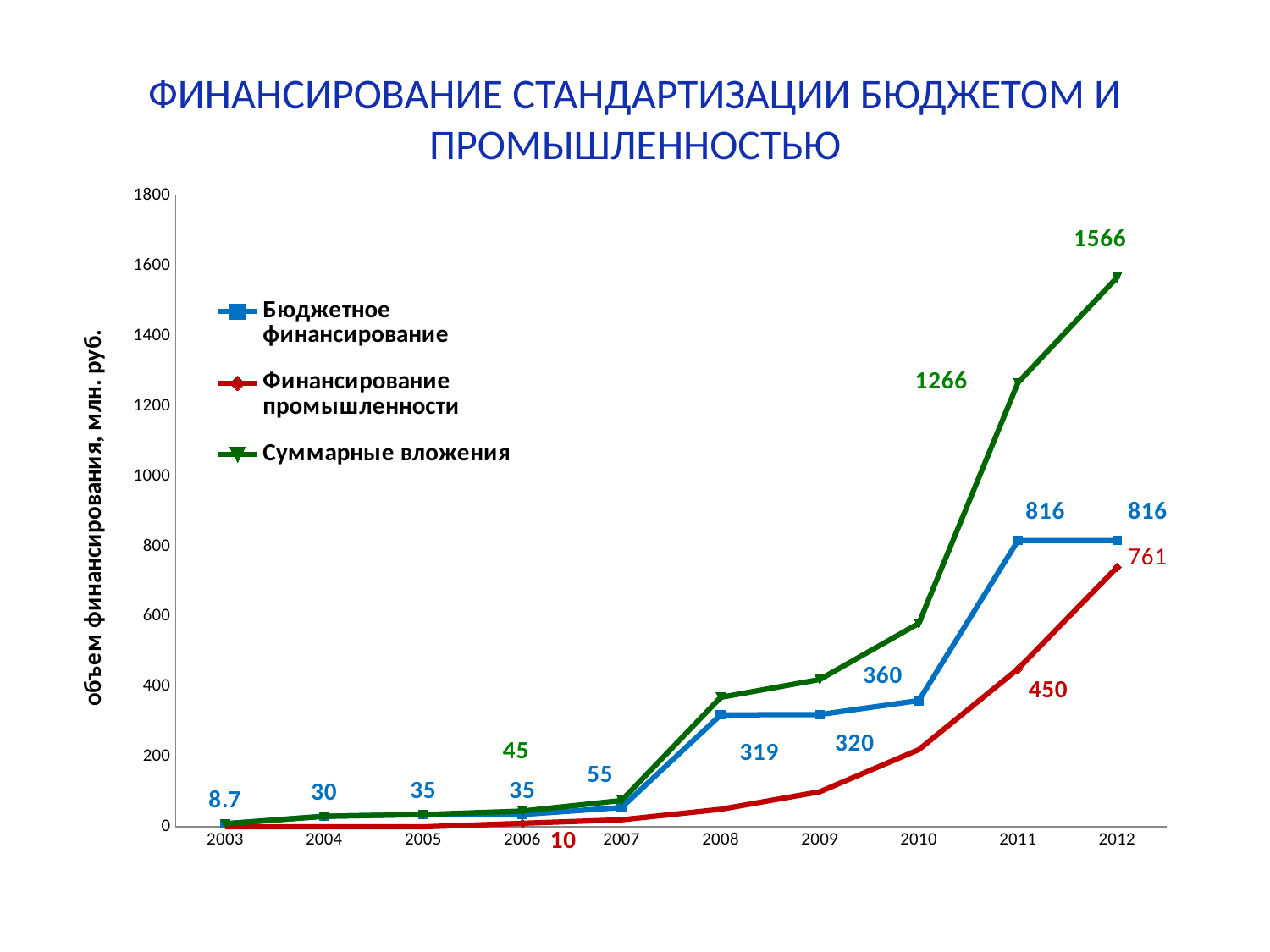

ФИНАНСИРОВАНИЕ СТАНДАРТИЗАЦИИ БЮДЖЕТОМ И ПРОМЫШЛЕННОСТЬЮ

### Chart

| Category |  |  | Суммарные вложения |
|---|---|---|---|
| 2003 | 8.700000000000001 | 0.0 | 8.700000000000001 |
| 2004 | 30.0 | 0.0 | 30.0 |
| 2005 | 35.0 | 0.0 | 35.0 |
| 2006 | 35.0 | 10.0 | 45.0 |
| 2007 | 55.0 | 20.0 | 75.0 |
| 2008 | 319.0 | 50.0 | 369.0 |
| 2009 | 320.0 | 100.0 | 420.0 |
| 2010 | 360.0 | 220.0 | 580.0 |
| 2011 | 816.0 | 450.0 | 1266.0 |
| 2012 | 816.0 | 740.0 | 1566.0 |